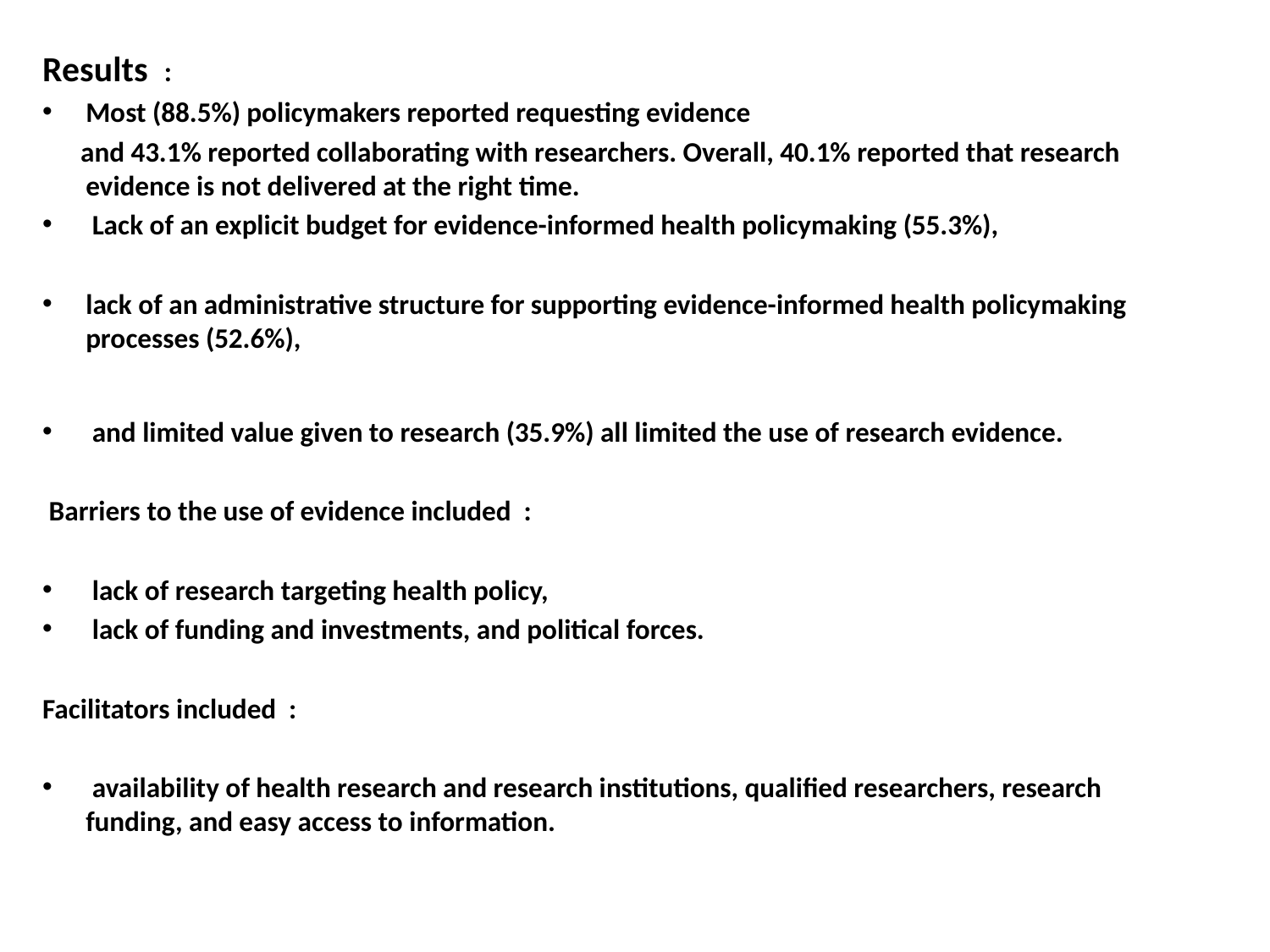

Results  :
Most (88.5%) policymakers reported requesting evidence
      and 43.1% reported collaborating with researchers. Overall, 40.1% reported that research evidence is not delivered at the right time.
 Lack of an explicit budget for evidence-informed health policymaking (55.3%),

lack of an administrative structure for supporting evidence-informed health policymaking processes (52.6%),

 and limited value given to research (35.9%) all limited the use of research evidence.

 Barriers to the use of evidence included  :

 lack of research targeting health policy,
 lack of funding and investments, and political forces.

Facilitators included  :

 availability of health research and research institutions, qualified researchers, research funding, and easy access to information.